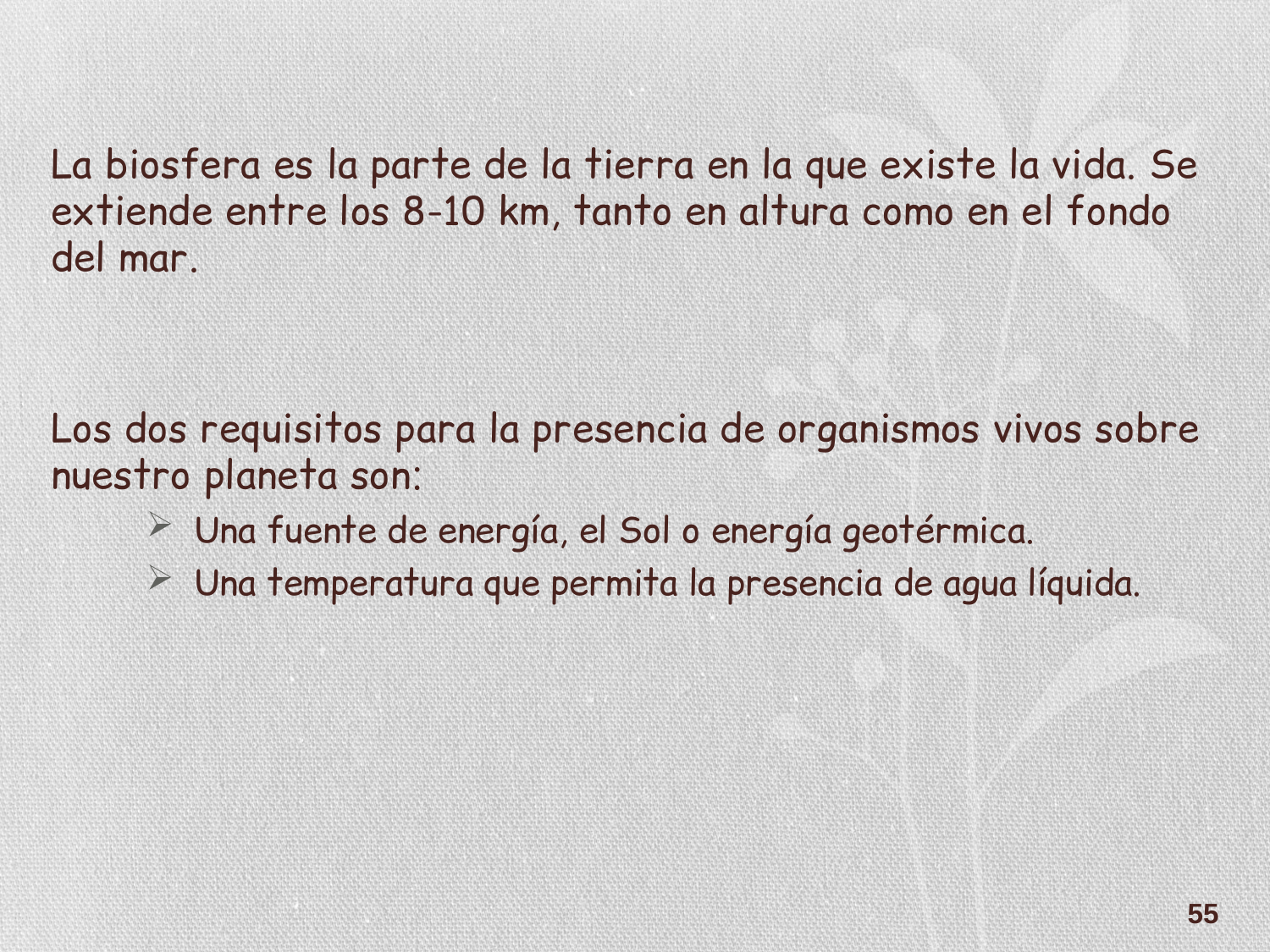

La biosfera es la parte de la tierra en la que existe la vida. Se extiende entre los 8-10 km, tanto en altura como en el fondo del mar.

Los dos requisitos para la presencia de organismos vivos sobre nuestro planeta son:
Una fuente de energía, el Sol o energía geotérmica.
Una temperatura que permita la presencia de agua líquida.

55